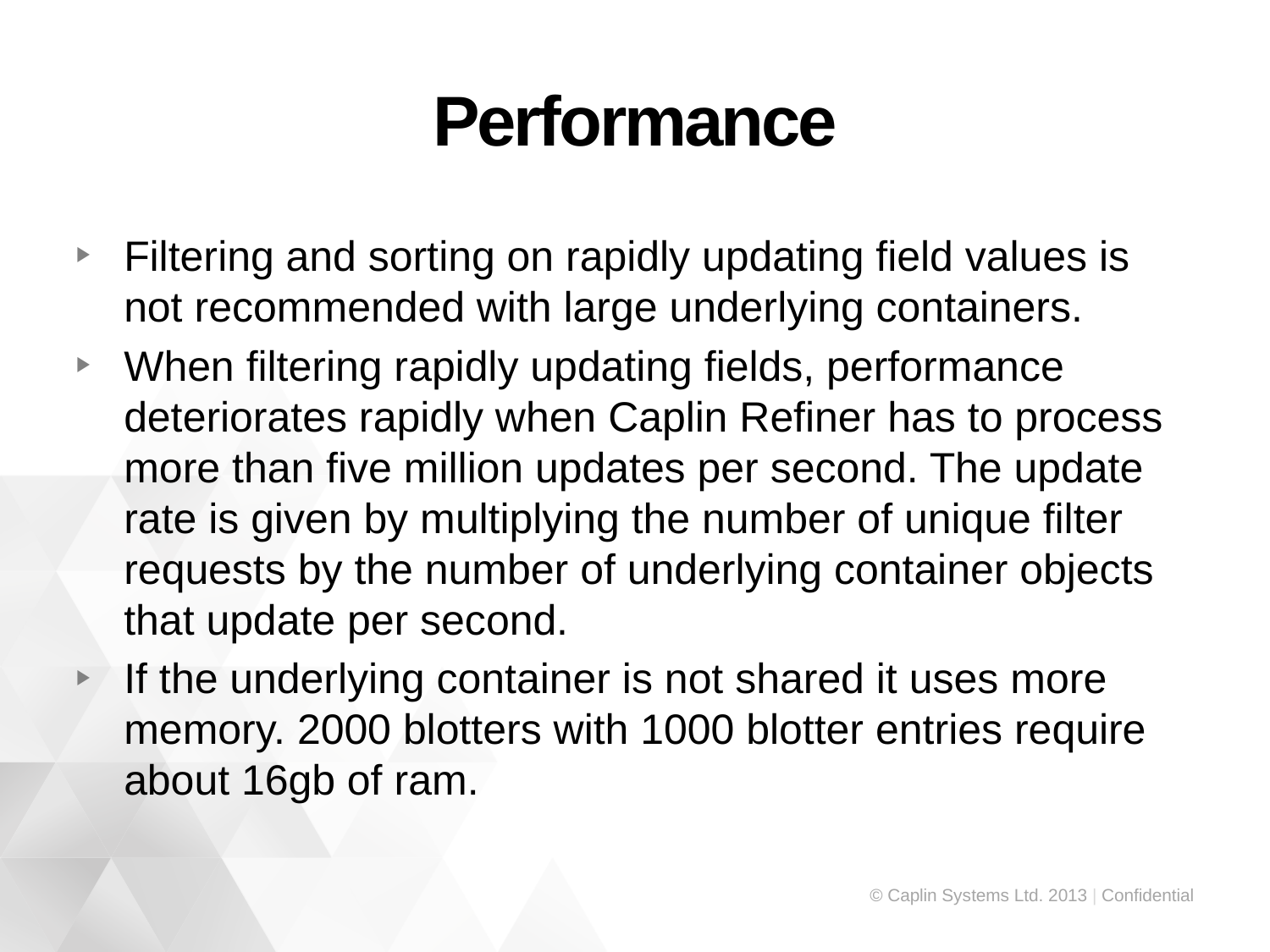

# Performance
Filtering and sorting on rapidly updating field values is not recommended with large underlying containers.
When filtering rapidly updating fields, performance deteriorates rapidly when Caplin Refiner has to process more than five million updates per second. The update rate is given by multiplying the number of unique filter requests by the number of underlying container objects that update per second.
If the underlying container is not shared it uses more memory. 2000 blotters with 1000 blotter entries require about 16gb of ram.